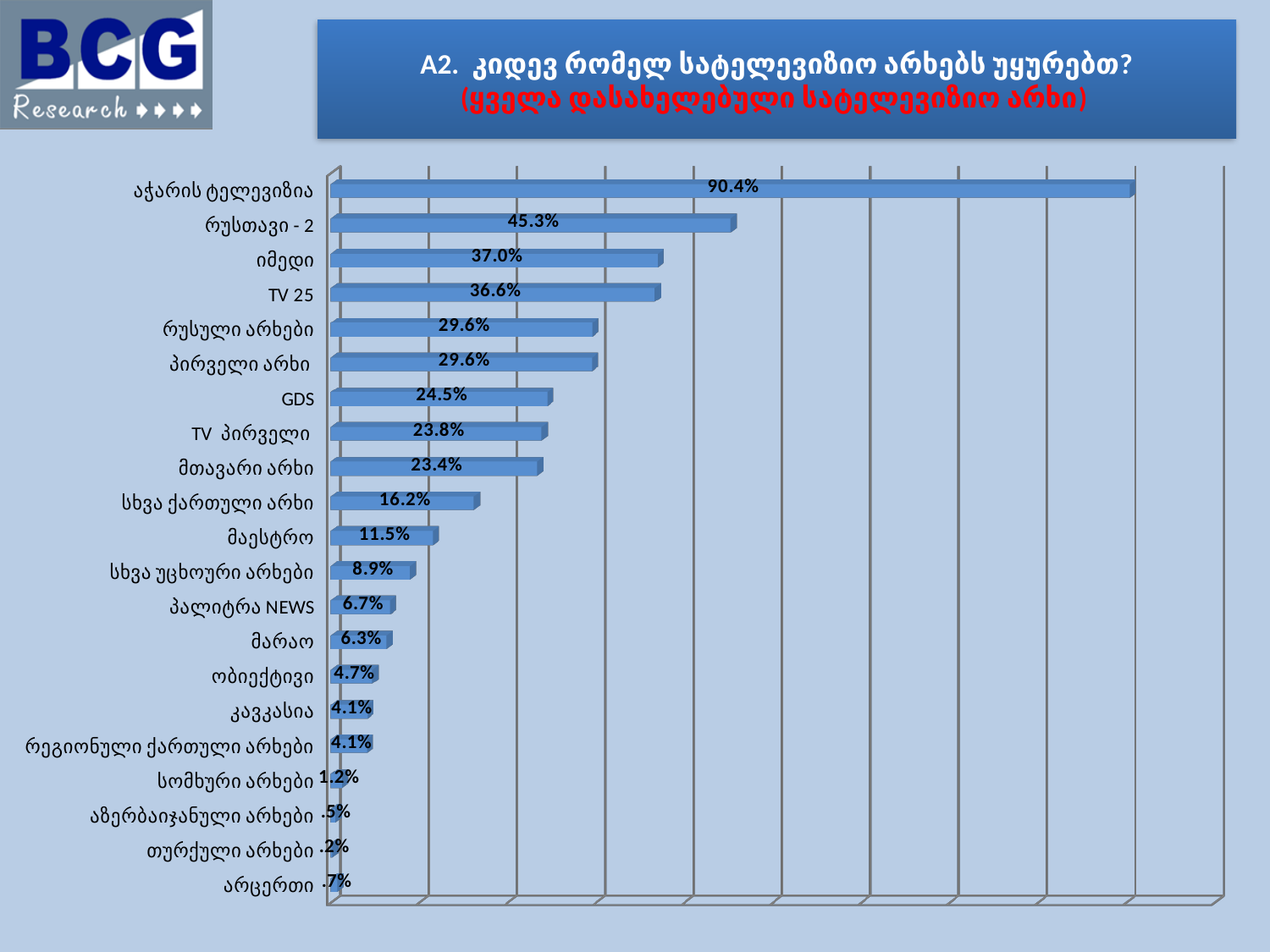

A2.  კიდევ რომელ სატელევიზიო არხებს უყურებთ?
(ყველა დასახელებული სატელევიზიო არხი)

[unsupported chart]